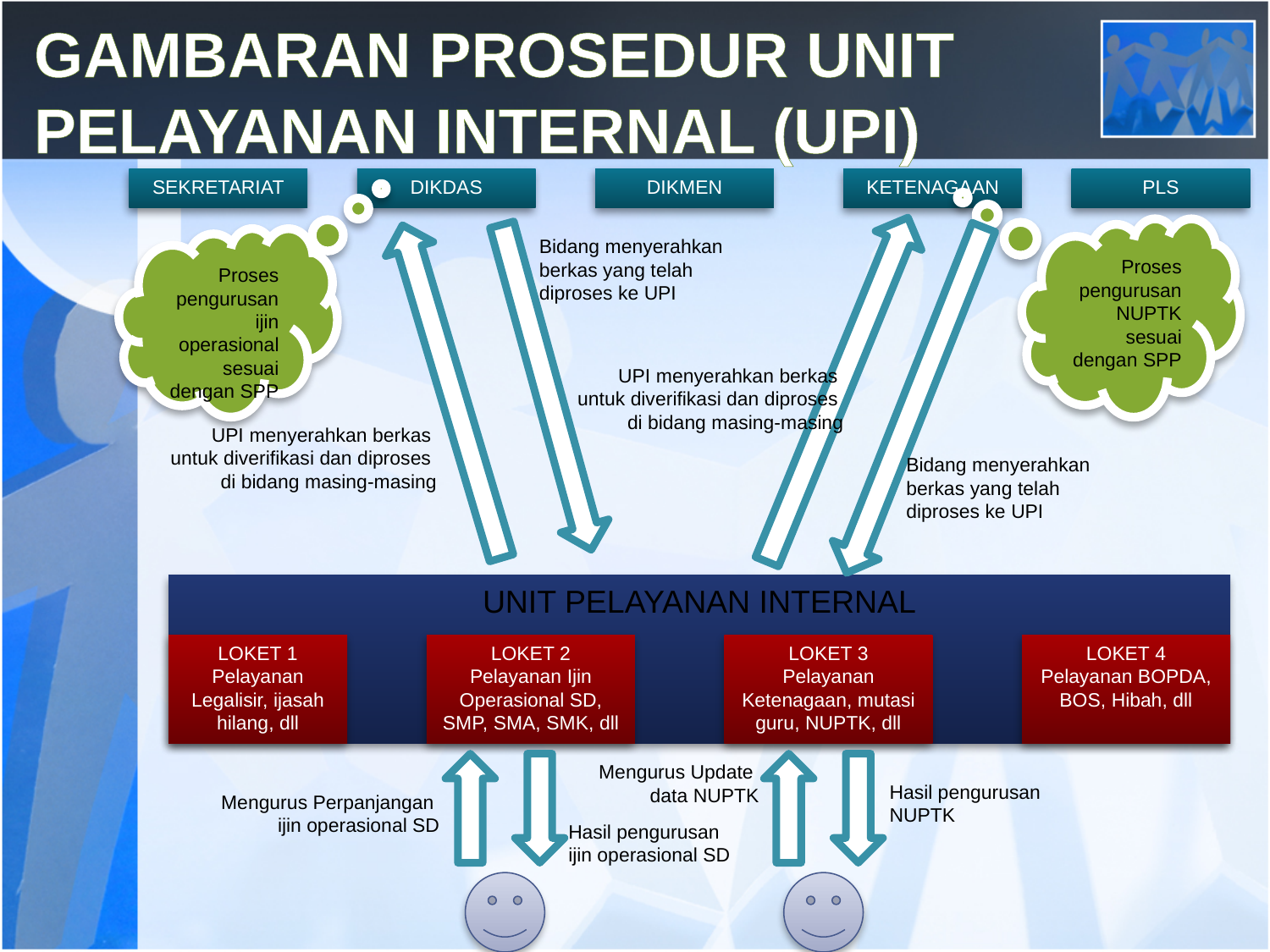

# GAMBARAN PROSEDUR UNIT PELAYANAN INTERNAL (UPI)
SEKRETARIAT
DIKDAS
DIKMEN
KETENAGAAN
PLS

UPI menyerahkan berkas
untuk diverifikasi dan diproses
di bidang masing-masing

Bidang menyerahkan
berkas yang telah
diproses ke UPI

UPI menyerahkan berkas
untuk diverifikasi dan diproses
di bidang masing-masing

Proses pengurusan NUPTK sesuai dengan SPP

Bidang menyerahkan
berkas yang telah
diproses ke UPI
Proses pengurusan ijin operasional sesuai dengan SPP
UNIT PELAYANAN INTERNAL
LOKET 1
Pelayanan Legalisir, ijasah hilang, dll
LOKET 2
Pelayanan Ijin Operasional SD, SMP, SMA, SMK, dll
LOKET 3
Pelayanan Ketenagaan, mutasi guru, NUPTK, dll
LOKET 4
Pelayanan BOPDA, BOS, Hibah, dll

Mengurus Perpanjangan
ijin operasional SD

Hasil pengurusan
ijin operasional SD
Mengurus Update
data NUPTK

Hasil pengurusan
NUPTK